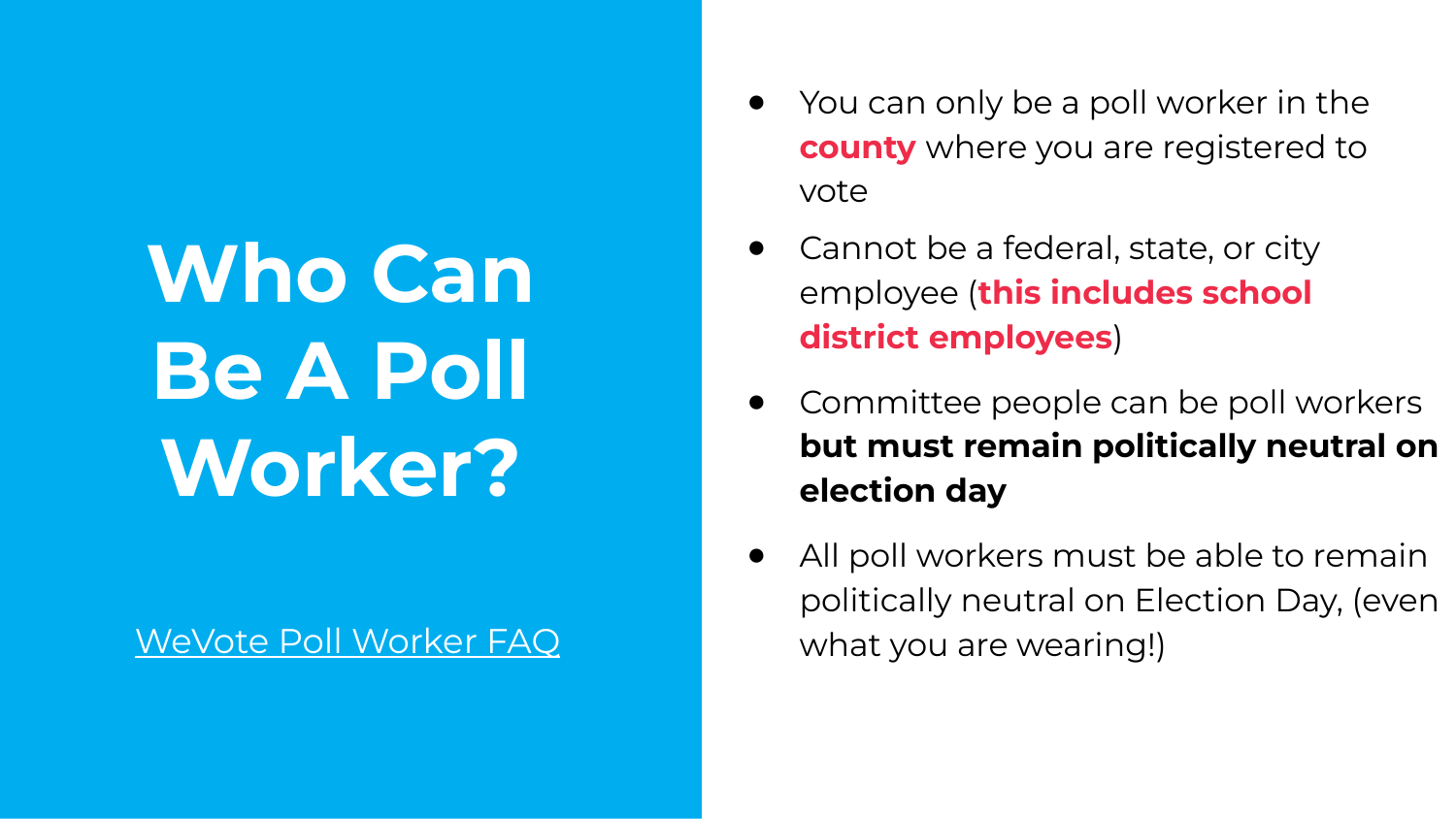

You can only be a poll worker in the county where you are registered to vote
Cannot be a federal, state, or city employee (this includes school district employees)
Committee people can be poll workers but must remain politically neutral on election day
All poll workers must be able to remain politically neutral on Election Day, (even what you are wearing!)

Who Can Be A Poll Worker?
WeVote Poll Worker FAQ